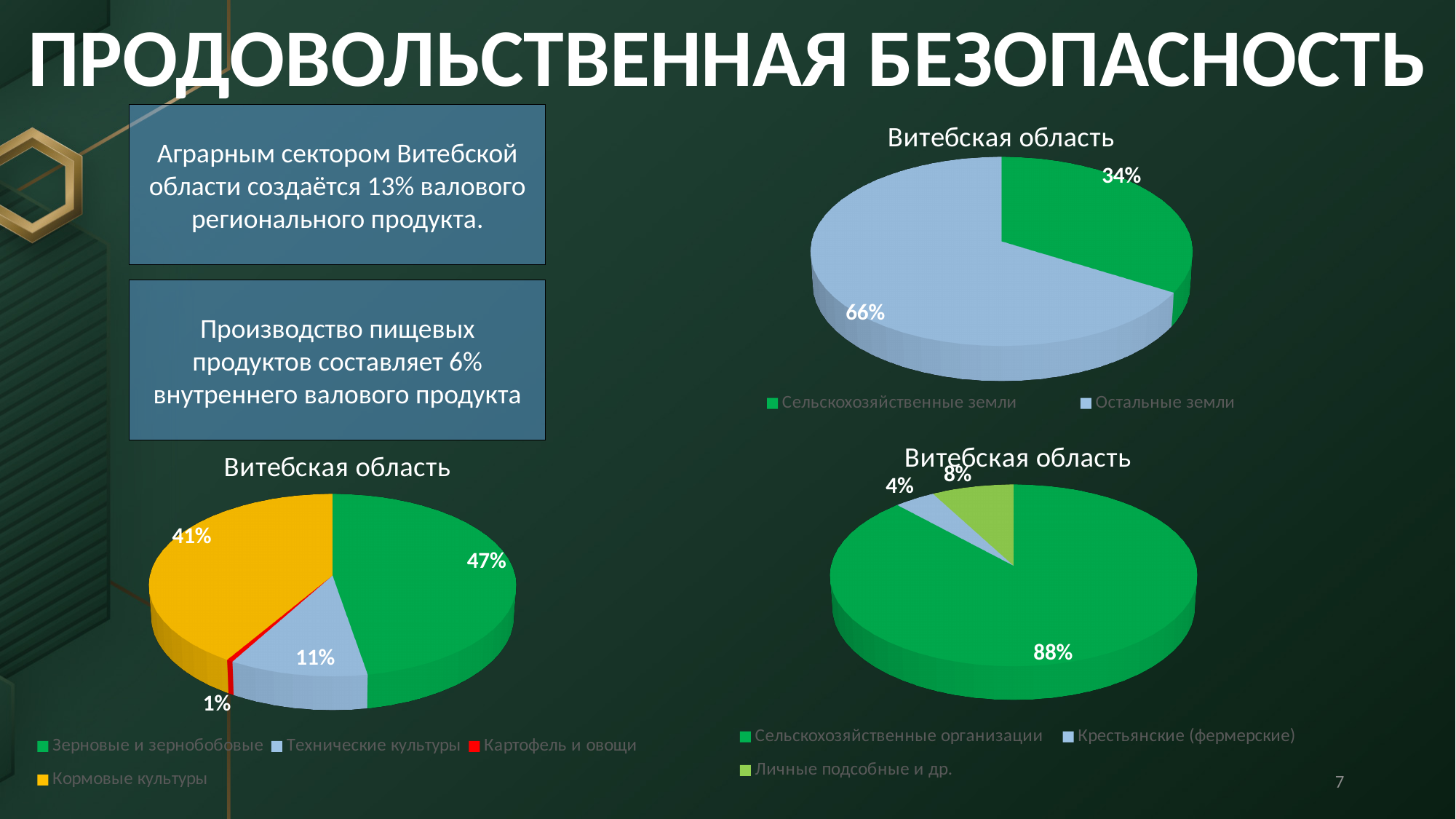

# ПРОДОВОЛЬСТВЕННАЯ БЕЗОПАСНОСТЬ
Аграрным сектором Витебской области создаётся 13% валового регионального продукта.

[unsupported chart]

Производство пищевых продуктов составляет 6% внутреннего валового продукта

[unsupported chart]

[unsupported chart]

7